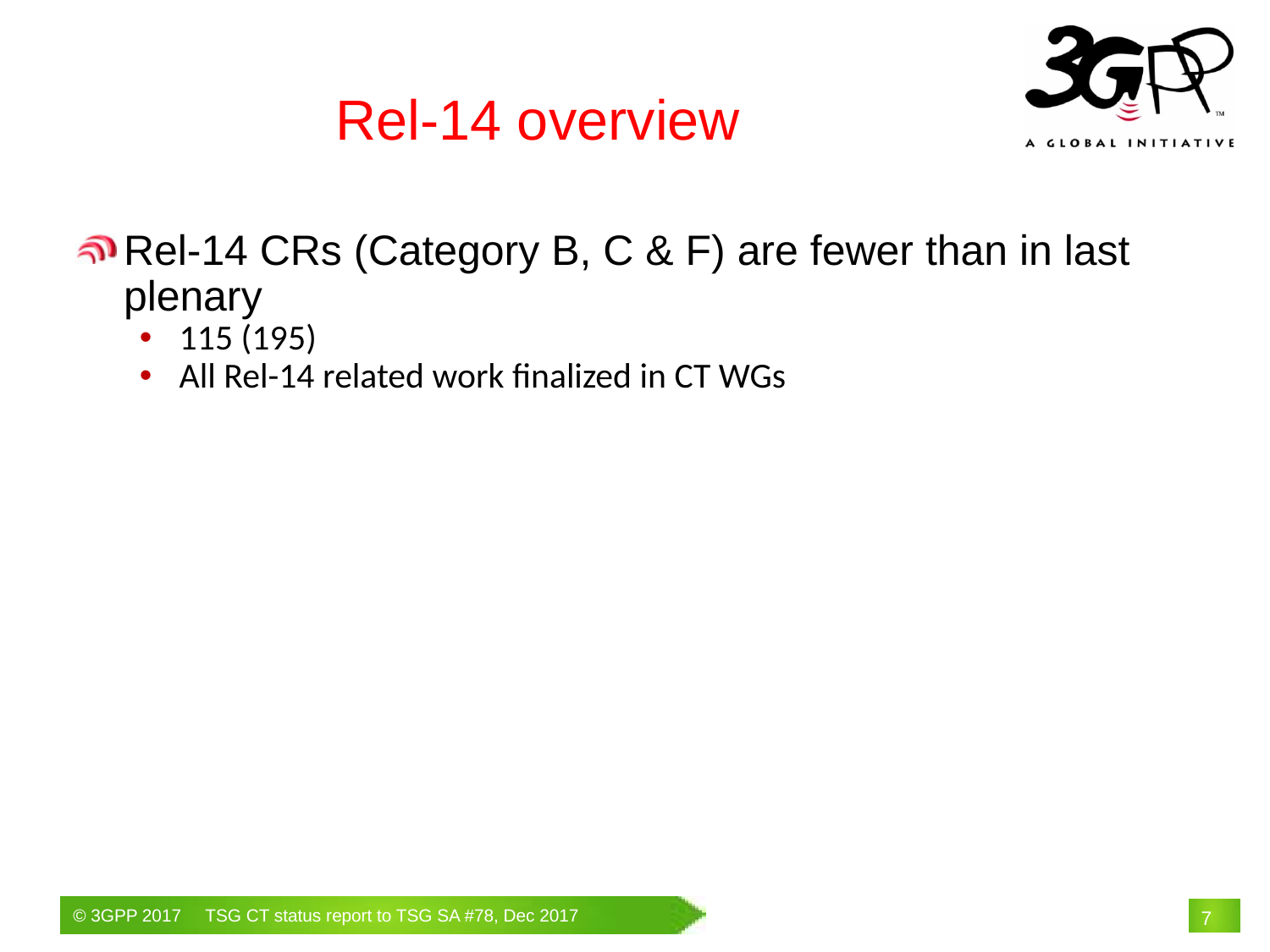

Rel-14 overview
Rel-14 CRs (Category B, C & F) are fewer than in last plenary
115 (195)
All Rel-14 related work finalized in CT WGs

# 7